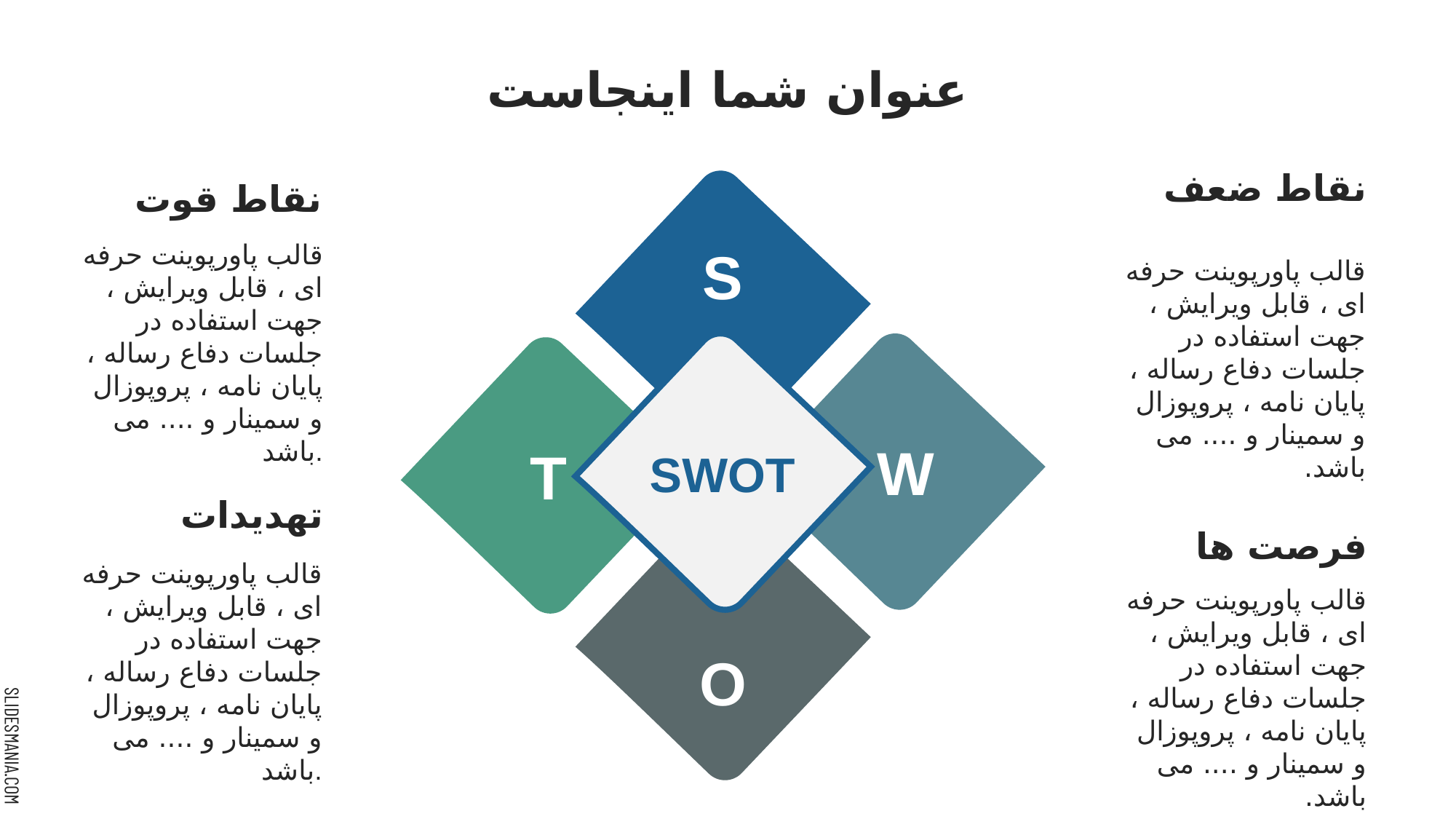

عنوان شما اینجاست

نقاط ضعف
نقاط قوت
قالب پاورپوينت حرفه ای ، قابل ویرایش ، جهت استفاده در جلسات دفاع رساله ، پایان نامه ، پروپوزال و سمینار و .... می باشد.
S
قالب پاورپوينت حرفه ای ، قابل ویرایش ، جهت استفاده در جلسات دفاع رساله ، پایان نامه ، پروپوزال و سمینار و .... می باشد.
W
T
SWOT
تهدیدات
فرصت ها
قالب پاورپوينت حرفه ای ، قابل ویرایش ، جهت استفاده در جلسات دفاع رساله ، پایان نامه ، پروپوزال و سمینار و .... می باشد.
قالب پاورپوينت حرفه ای ، قابل ویرایش ، جهت استفاده در جلسات دفاع رساله ، پایان نامه ، پروپوزال و سمینار و .... می باشد.
O